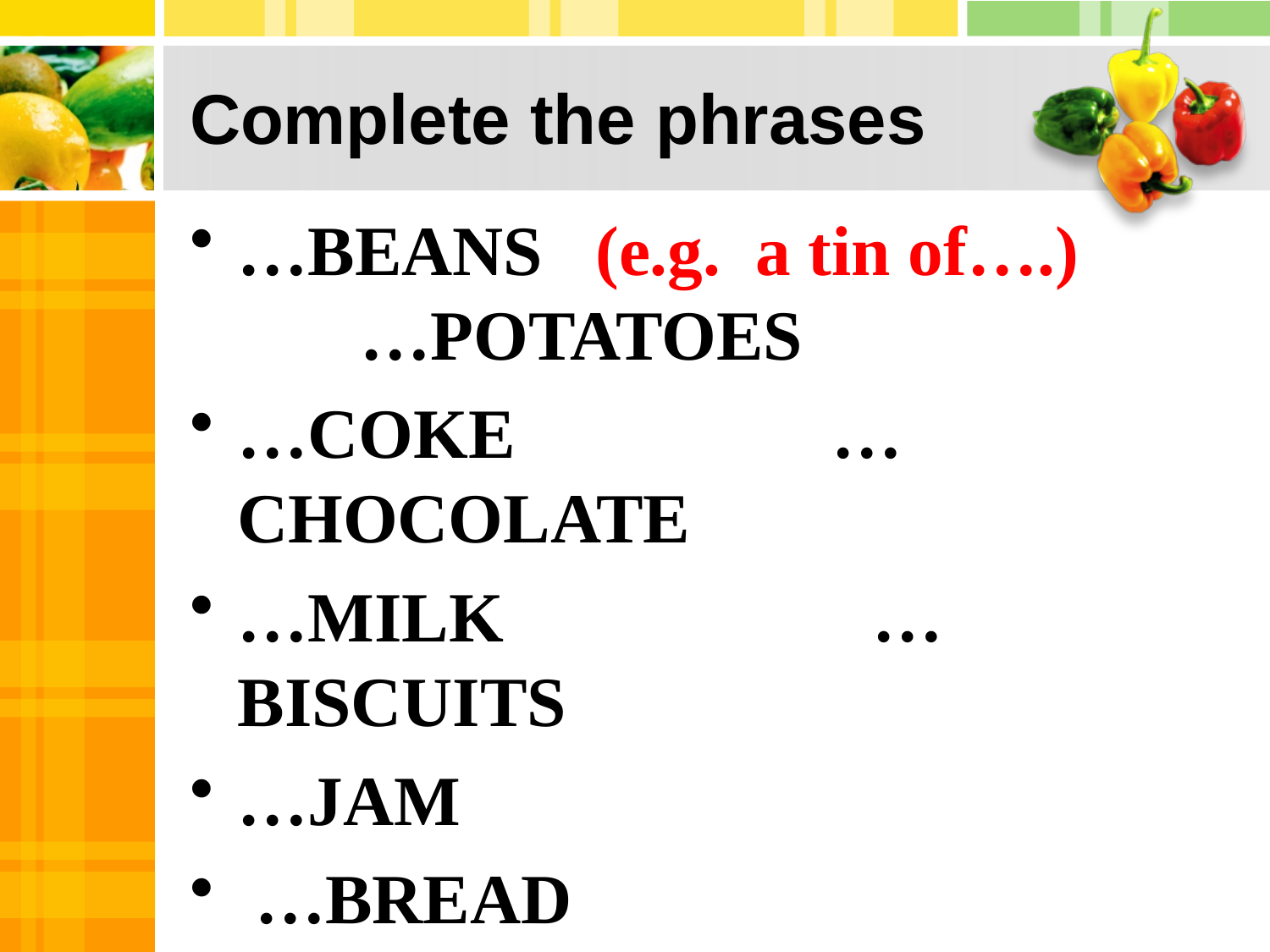

# Complete the phrases
…BEANS   (e.g.  a tin of….)              …POTATOES
…COKE                  …CHOCOLATE
…MILK                     …BISCUITS
…JAM
 …BREAD